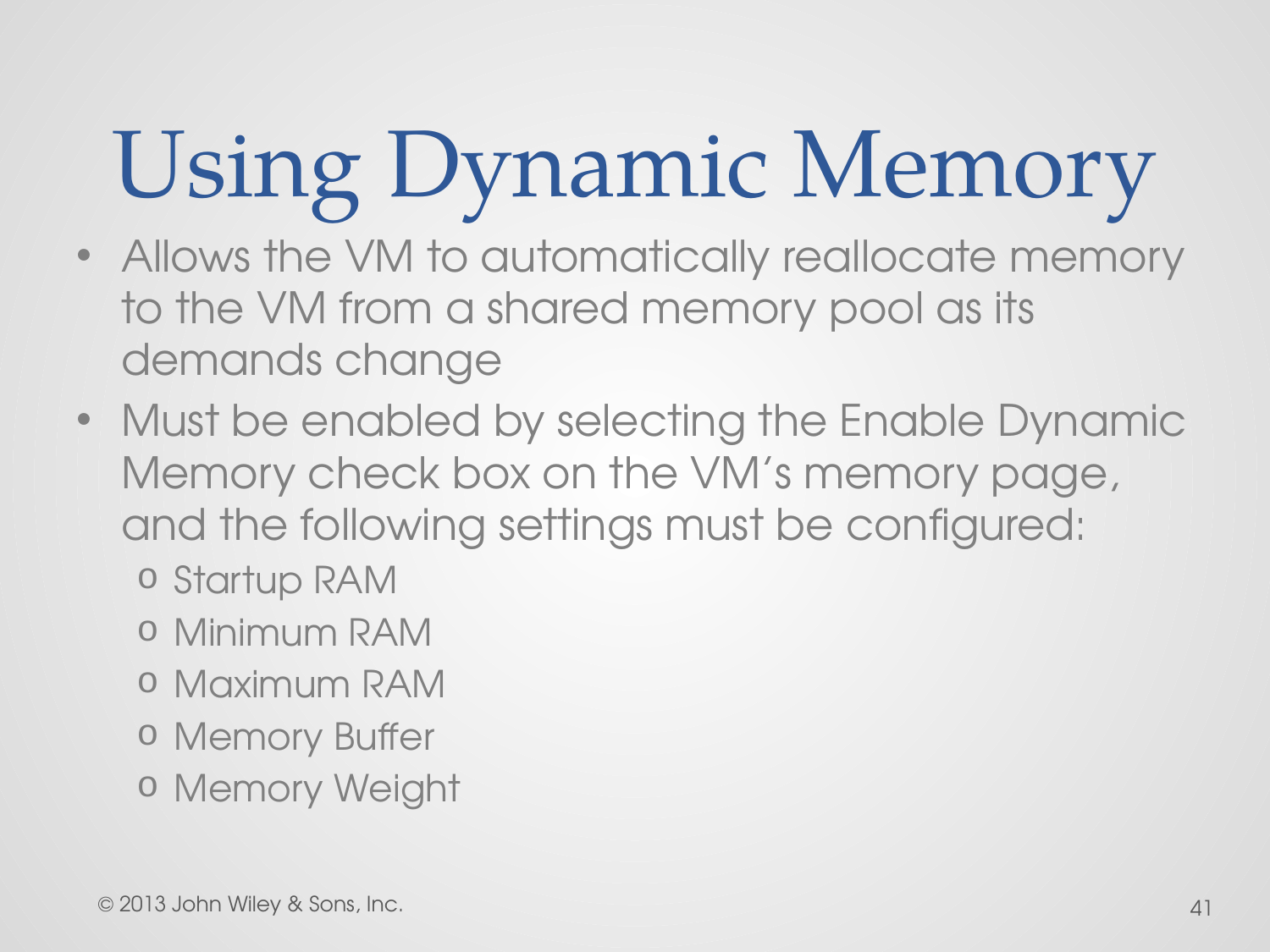

# Using Dynamic Memory
Allows the VM to automatically reallocate memory to the VM from a shared memory pool as its demands change
Must be enabled by selecting the Enable Dynamic Memory check box on the VM’s memory page, and the following settings must be configured:
Startup RAM
Minimum RAM
Maximum RAM
Memory Buffer
Memory Weight
© 2013 John Wiley & Sons, Inc.
41